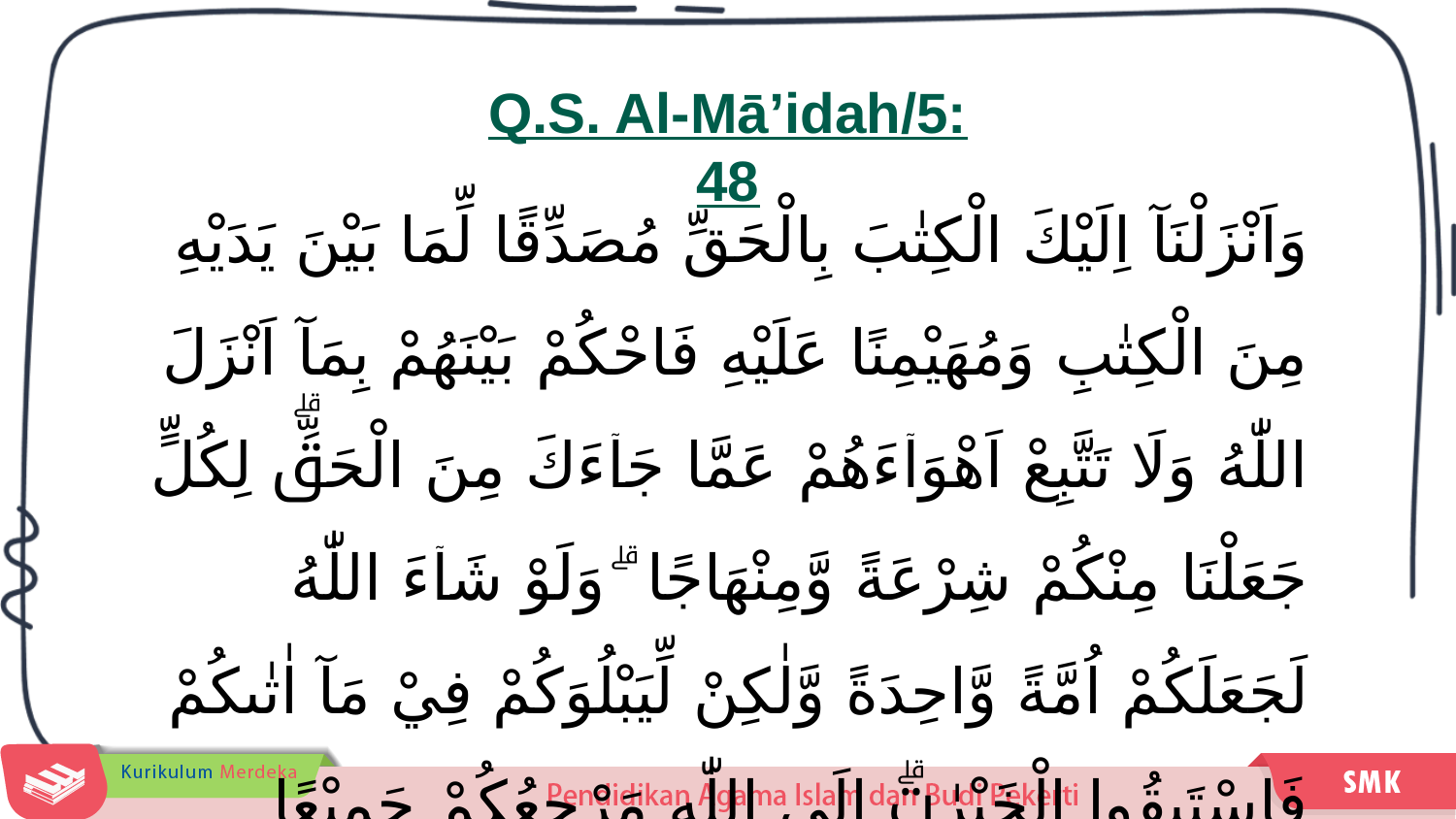

Q.S. Al-Mā’idah/5: 48
وَاَنْزَلْنَآ اِلَيْكَ الْكِتٰبَ بِالْحَقِّ مُصَدِّقًا لِّمَا بَيْنَ يَدَيْهِ مِنَ الْكِتٰبِ وَمُهَيْمِنًا عَلَيْهِ فَاحْكُمْ بَيْنَهُمْ بِمَآ اَنْزَلَ اللّٰهُ وَلَا تَتَّبِعْ اَهْوَاۤءَهُمْ عَمَّا جَاۤءَكَ مِنَ الْحَقِّۗ لِكُلٍّ جَعَلْنَا مِنْكُمْ شِرْعَةً وَّمِنْهَاجًا ۗ وَلَوْ شَاۤءَ اللّٰهُ لَجَعَلَكُمْ اُمَّةً وَّاحِدَةً وَّلٰكِنْ لِّيَبْلُوَكُمْ فِيْ مَآ اٰتٰىكُمْ فَاسْتَبِقُوا الْخَيْرٰتِۗ اِلَى اللّٰهِ مَرْجِعُكُمْ جَمِيْعًا فَيُنَبِّئُكُمْ بِمَا كُنْتُمْ فِيْهِ تَخْتَلِفُوْنَۙ